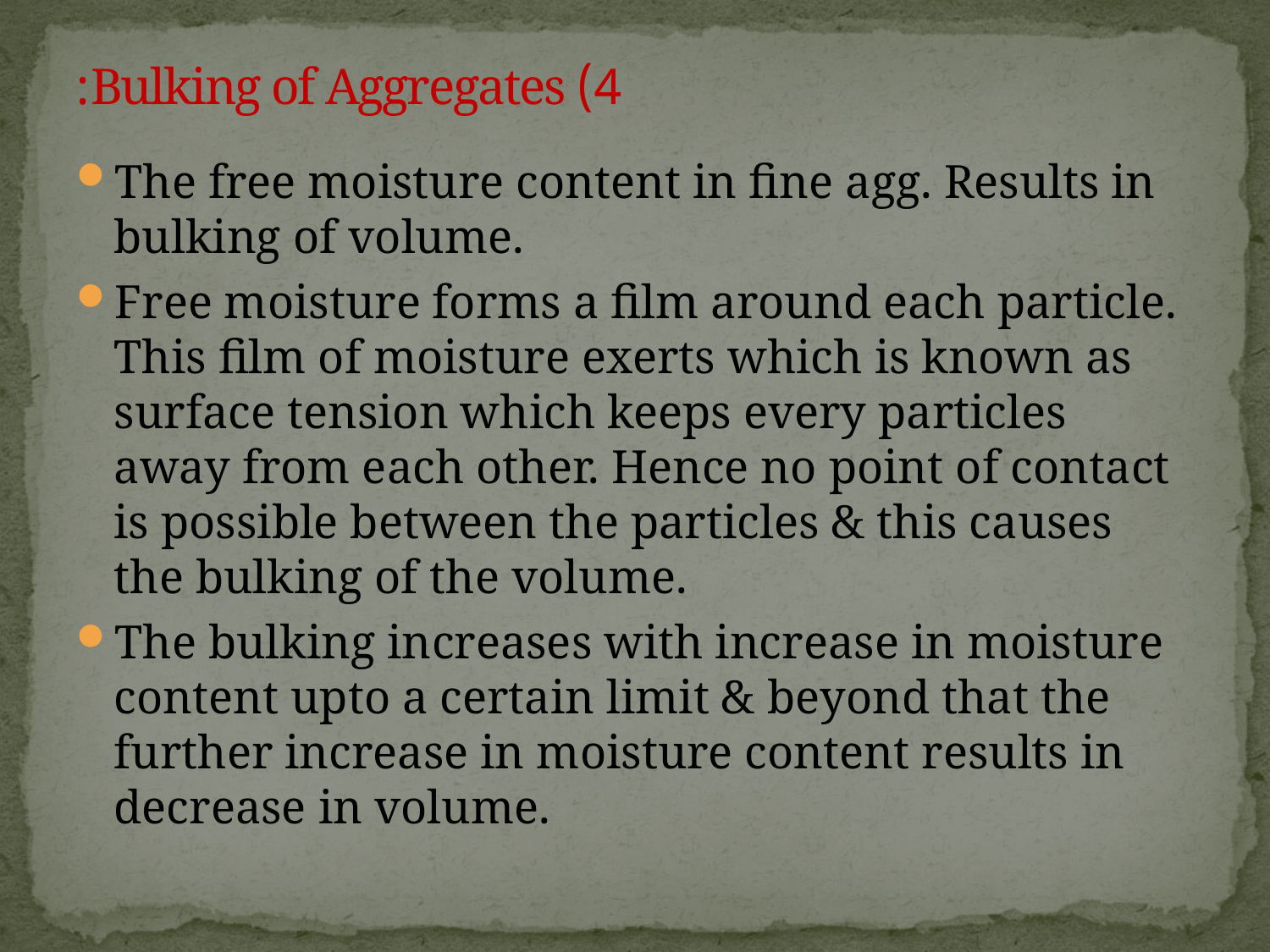

# 4) Bulking of Aggregates:
The free moisture content in fine agg. Results in bulking of volume.
Free moisture forms a film around each particle. This film of moisture exerts which is known as surface tension which keeps every particles away from each other. Hence no point of contact is possible between the particles & this causes the bulking of the volume.
The bulking increases with increase in moisture content upto a certain limit & beyond that the further increase in moisture content results in decrease in volume.